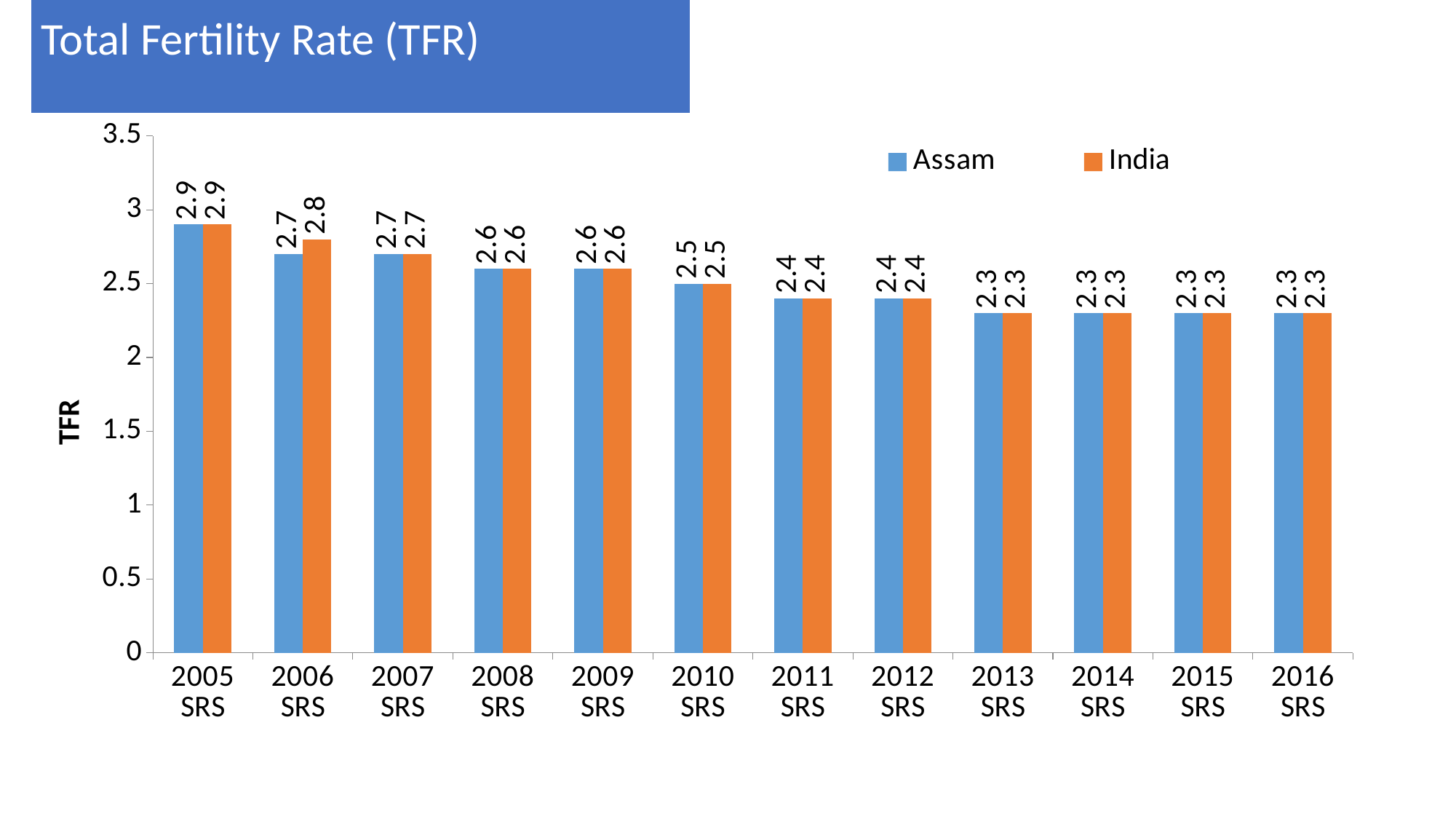

# Total Fertility Rate (TFR)

### Chart

| Category | Assam | India |
|---|---|---|
| 2005
SRS | 2.9 | 2.9 |
| 2006
SRS | 2.7 | 2.8 |
| 2007
SRS | 2.7 | 2.7 |
| 2008
SRS | 2.6 | 2.6 |
| 2009
SRS | 2.6 | 2.6 |
| 2010
SRS | 2.5 | 2.5 |
| 2011
SRS | 2.4 | 2.4 |
| 2012
SRS | 2.4 | 2.4 |
| 2013
SRS | 2.3 | 2.3 |
| 2014
SRS | 2.3 | 2.3 |
| 2015
SRS | 2.3 | 2.3 |
| 2016
SRS | 2.3 | 2.3 |